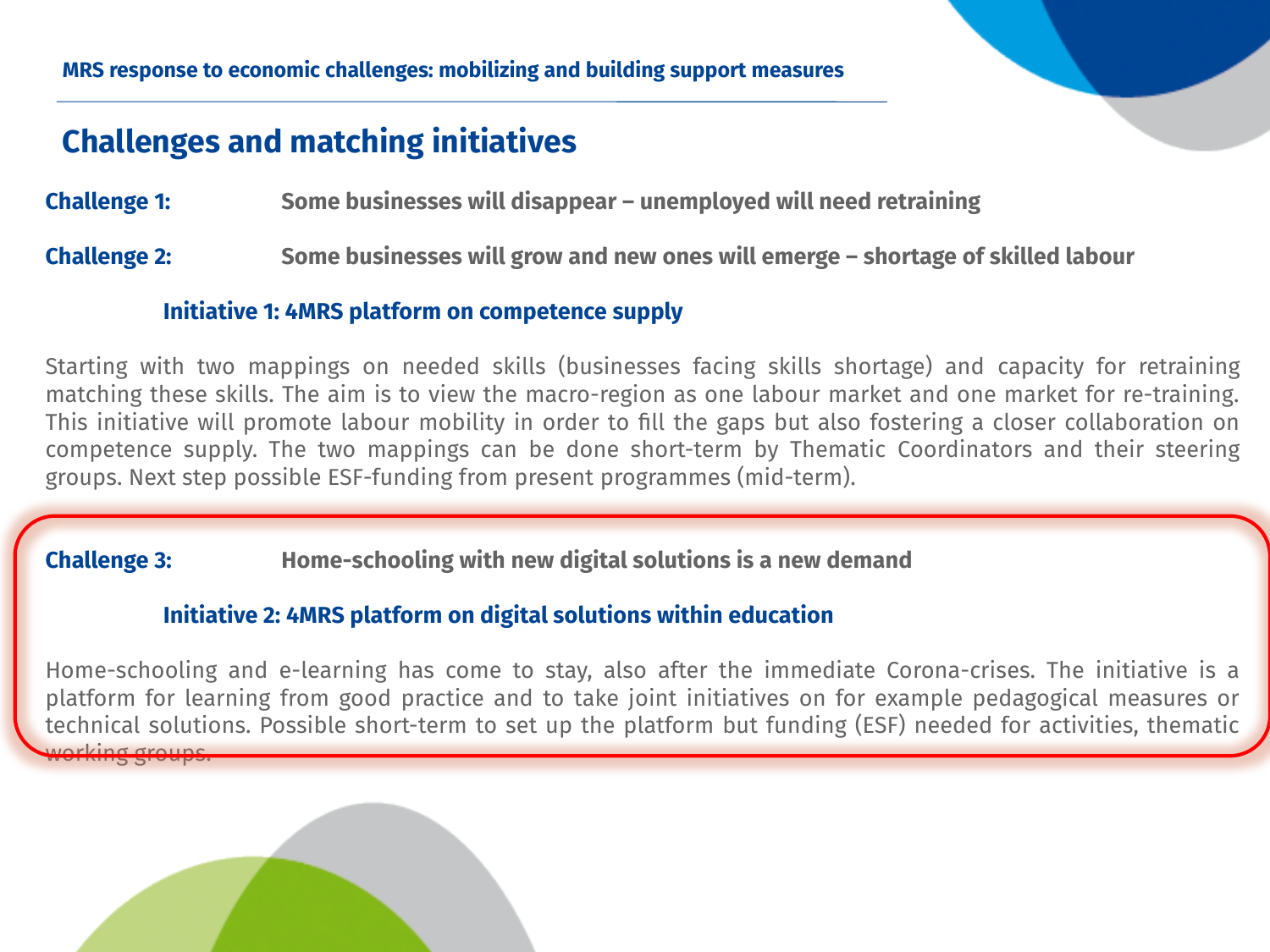

MRS response to economic challenges: mobilizing and building support measures
Challenges and matching initiatives
Challenge 1: 	Some businesses will disappear – unemployed will need retraining

Challenge 2: 	Some businesses will grow and new ones will emerge – shortage of skilled labour

		Initiative 1: 4MRS platform on competence supply

Starting with two mappings on needed skills (businesses facing skills shortage) and capacity for retraining matching these skills. The aim is to view the macro-region as one labour market and one market for re-training. This initiative will promote labour mobility in order to fill the gaps but also fostering a closer collaboration on competence supply. The two mappings can be done short-term by Thematic Coordinators and their steering groups. Next step possible ESF-funding from present programmes (mid-term).

Challenge 3: 	Home-schooling with new digital solutions is a new demand

		Initiative 2: 4MRS platform on digital solutions within education

Home-schooling and e-learning has come to stay, also after the immediate Corona-crises. The initiative is a platform for learning from good practice and to take joint initiatives on for example pedagogical measures or technical solutions. Possible short-term to set up the platform but funding (ESF) needed for activities, thematic working groups.